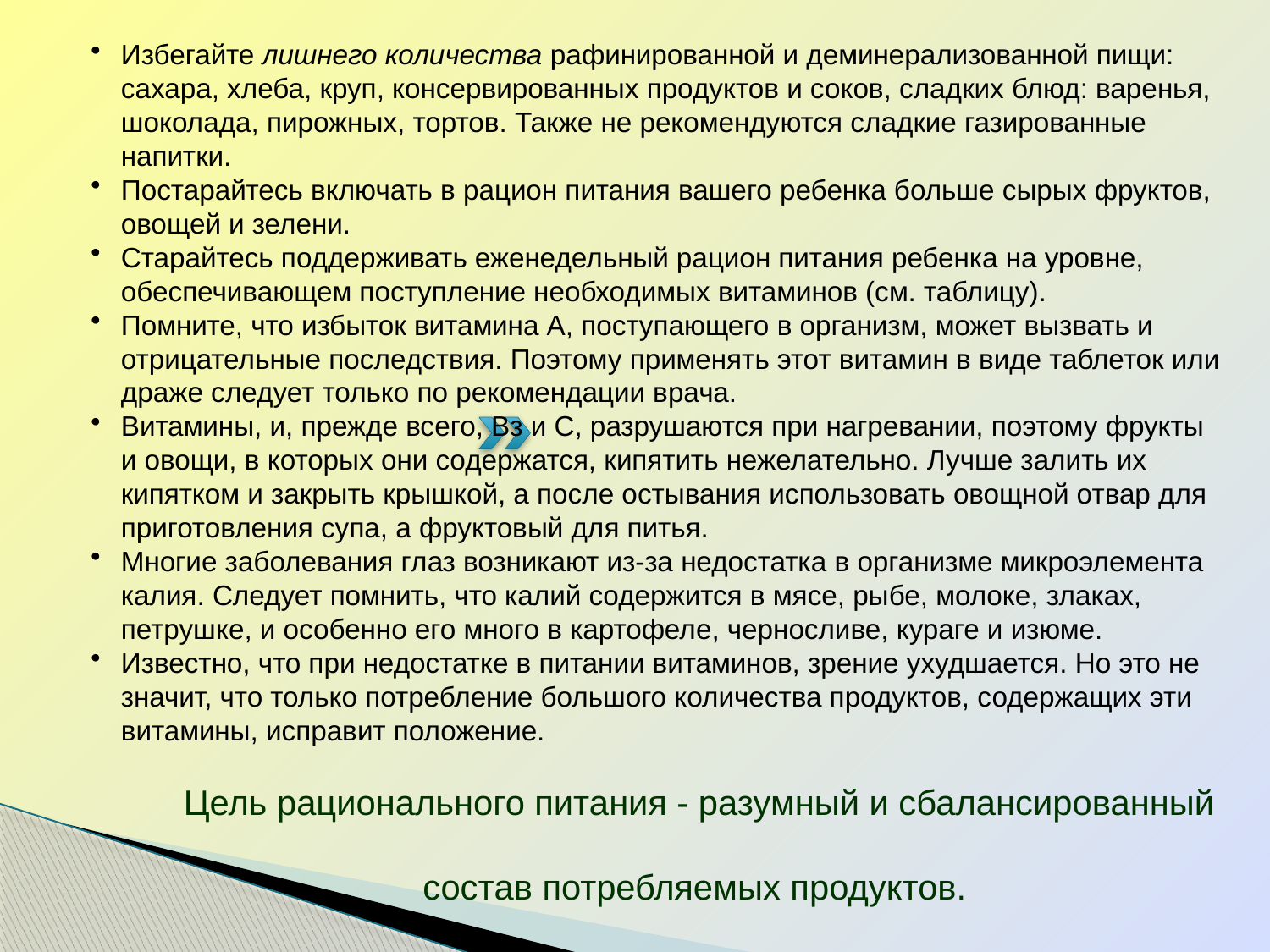

Избегайте лишнего количества рафинированной и деминерализованной пищи: сахара, хлеба, круп, консервированных продуктов и соков, сладких блюд: варенья, шоколада, пирожных, тортов. Также не рекомендуются сладкие газированные напитки.
Постарайтесь включать в рацион питания вашего ребенка больше сырых фруктов, овощей и зелени.
Старайтесь поддерживать еженедельный рацион питания ребенка на уровне, обеспечивающем поступление необходимых витаминов (см. таблицу).
Помните, что избыток витамина А, поступающего в организм, может вызвать и отрицательные последствия. Поэтому применять этот витамин в виде таблеток или драже следует только по рекомендации врача.
Витамины, и, прежде всего, Вз и С, разрушаются при нагревании, поэтому фрукты и овощи, в которых они содержатся, кипятить нежелательно. Лучше залить их кипятком и закрыть крышкой, а после остывания использовать овощной отвар для приготовления супа, а фруктовый для питья.
Многие заболевания глаз возникают из-за недостатка в организме микроэлемента калия. Следует помнить, что калий содержится в мясе, рыбе, молоке, злаках, петрушке, и особенно его много в картофеле, черносливе, кураге и изюме.
Известно, что при недостатке в питании витаминов, зрение ухудшается. Но это не значит, что только потребление большого количества продуктов, содержащих эти витамины, исправит положение.

        Цель рационального питания - разумный и сбалансированный
                               состав потребляемых продуктов.